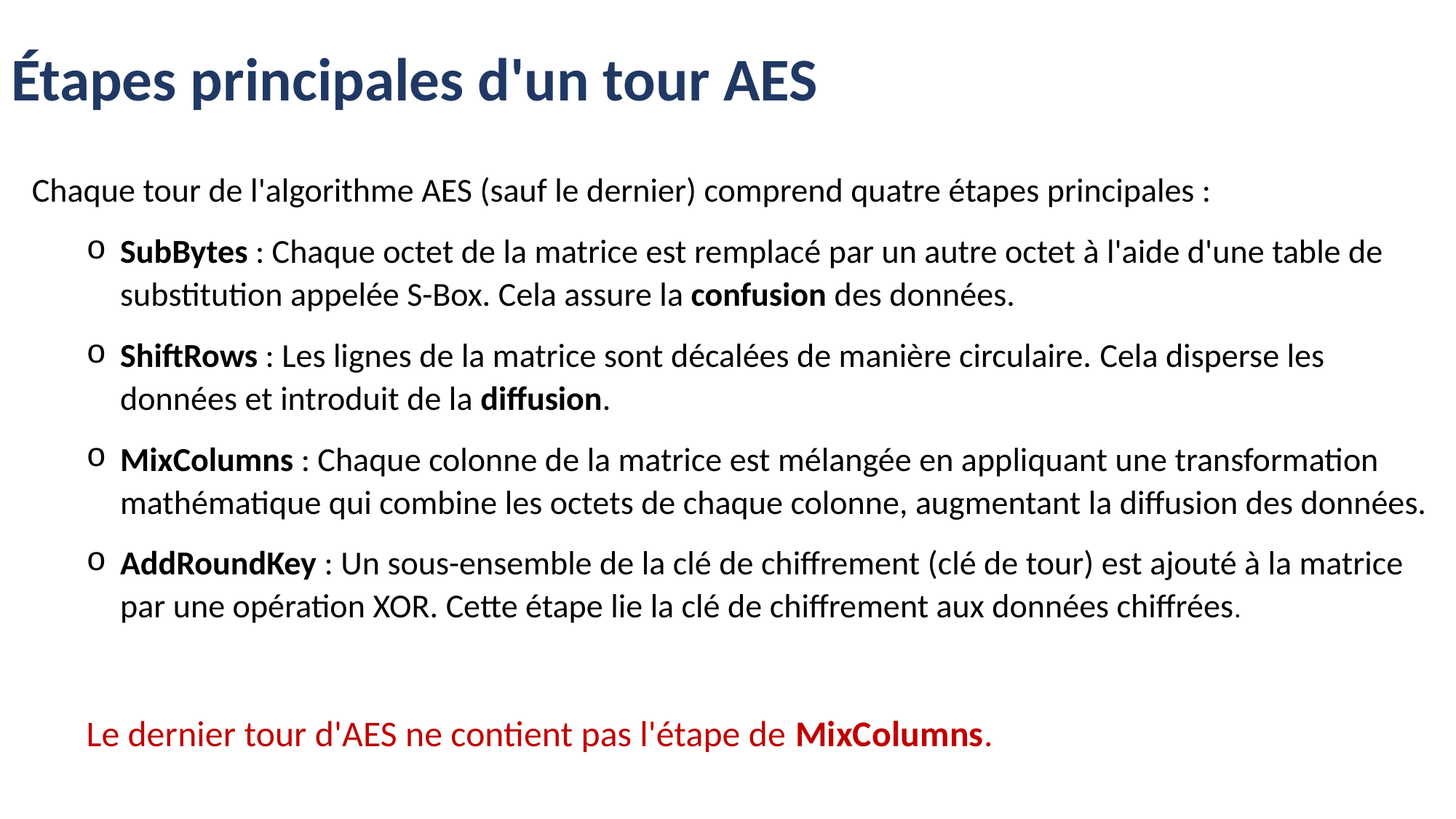

# Étapes principales d'un tour AES
Chaque tour de l'algorithme AES (sauf le dernier) comprend quatre étapes principales :
SubBytes : Chaque octet de la matrice est remplacé par un autre octet à l'aide d'une table de substitution appelée S-Box. Cela assure la confusion des données.
ShiftRows : Les lignes de la matrice sont décalées de manière circulaire. Cela disperse les données et introduit de la diffusion.
MixColumns : Chaque colonne de la matrice est mélangée en appliquant une transformation mathématique qui combine les octets de chaque colonne, augmentant la diffusion des données.
AddRoundKey : Un sous-ensemble de la clé de chiffrement (clé de tour) est ajouté à la matrice par une opération XOR. Cette étape lie la clé de chiffrement aux données chiffrées.

Le dernier tour d'AES ne contient pas l'étape de MixColumns.